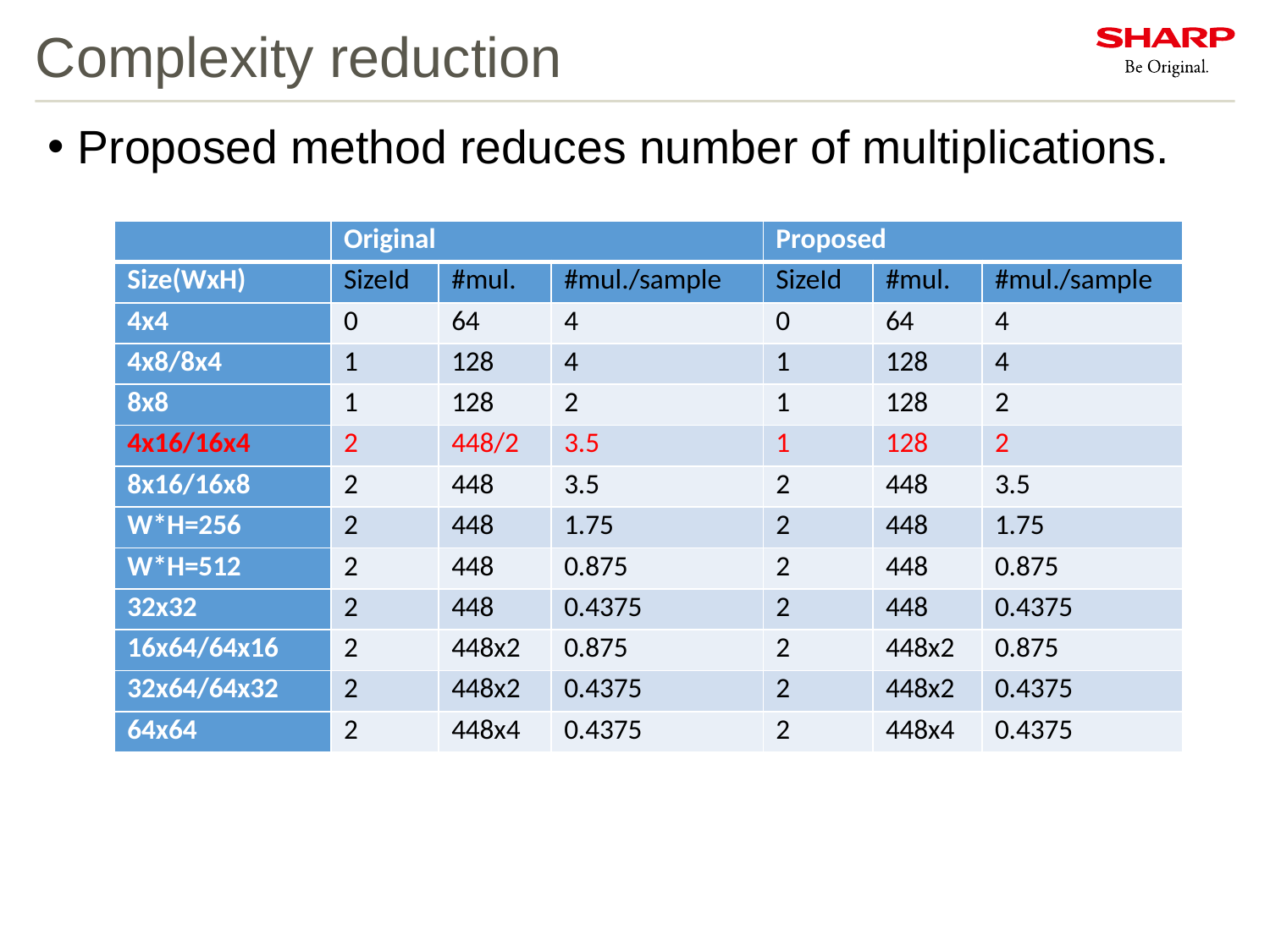

# Complexity reduction
Proposed method reduces number of multiplications.
|  | Original |  |  | Proposed |  |  |
| --- | --- | --- | --- | --- | --- | --- |
| Size(WxH) | SizeId | #mul. | #mul./sample | SizeId | #mul. | #mul./sample |
| 4x4 | 0 | 64 | 4 | 0 | 64 | 4 |
| 4x8/8x4 | 1 | 128 | 4 | 1 | 128 | 4 |
| 8x8 | 1 | 128 | 2 | 1 | 128 | 2 |
| 4x16/16x4 | 2 | 448/2 | 3.5 | 1 | 128 | 2 |
| 8x16/16x8 | 2 | 448 | 3.5 | 2 | 448 | 3.5 |
| W\*H=256 | 2 | 448 | 1.75 | 2 | 448 | 1.75 |
| W\*H=512 | 2 | 448 | 0.875 | 2 | 448 | 0.875 |
| 32x32 | 2 | 448 | 0.4375 | 2 | 448 | 0.4375 |
| 16x64/64x16 | 2 | 448x2 | 0.875 | 2 | 448x2 | 0.875 |
| 32x64/64x32 | 2 | 448x2 | 0.4375 | 2 | 448x2 | 0.4375 |
| 64x64 | 2 | 448x4 | 0.4375 | 2 | 448x4 | 0.4375 |